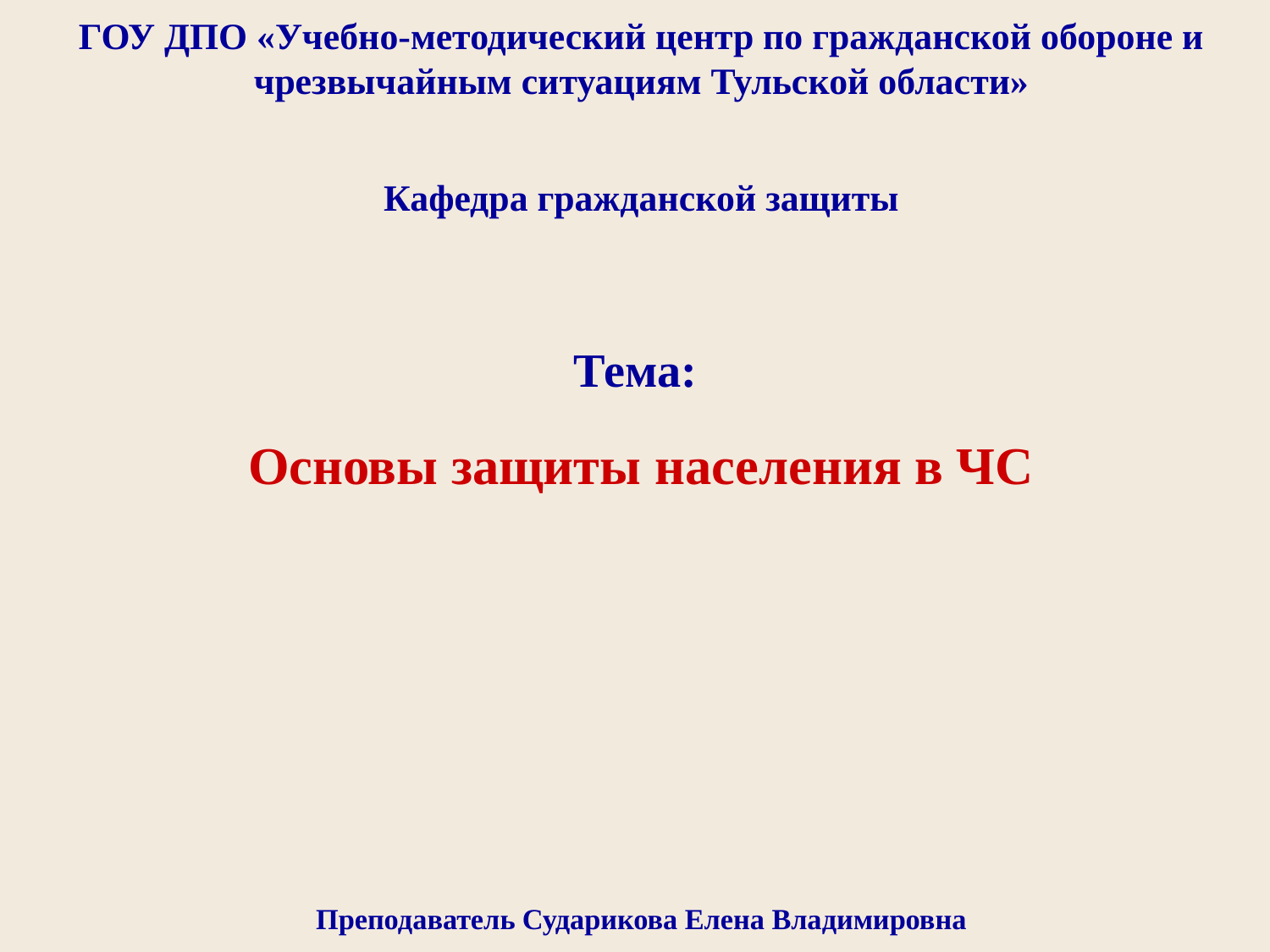

ГОУ ДПО «Учебно-методический центр по гражданской обороне и чрезвычайным ситуациям Тульской области»

Кафедра гражданской защиты

Тема:
Основы защиты населения в ЧС

Преподаватель Сударикова Елена Владимировна